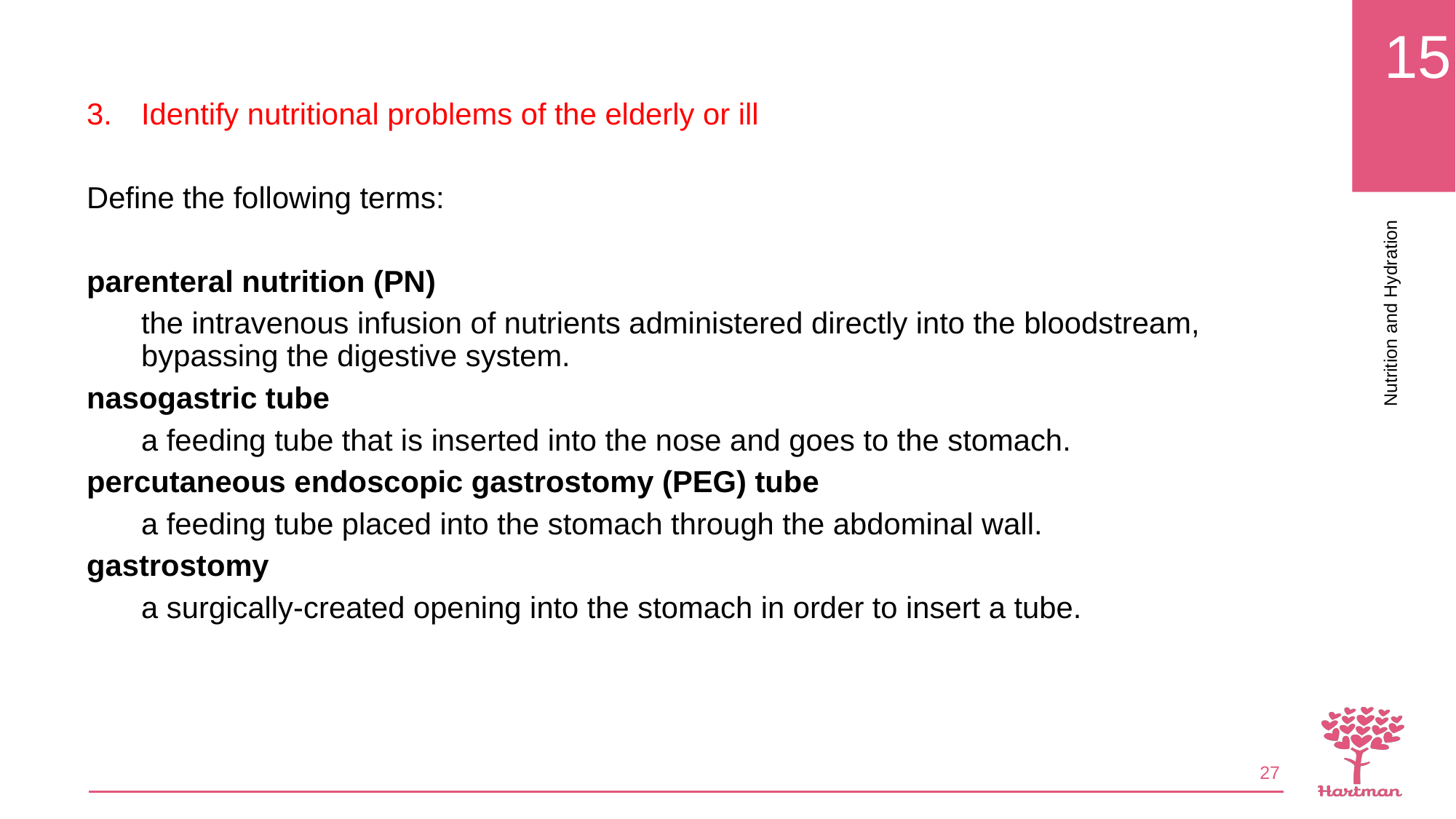

Identify nutritional problems of the elderly or ill

Define the following terms:

parenteral nutrition (PN)
the intravenous infusion of nutrients administered directly into the bloodstream, bypassing the digestive system.
nasogastric tube
a feeding tube that is inserted into the nose and goes to the stomach.
percutaneous endoscopic gastrostomy (PEG) tube
a feeding tube placed into the stomach through the abdominal wall.
gastrostomy
a surgically-created opening into the stomach in order to insert a tube.

27